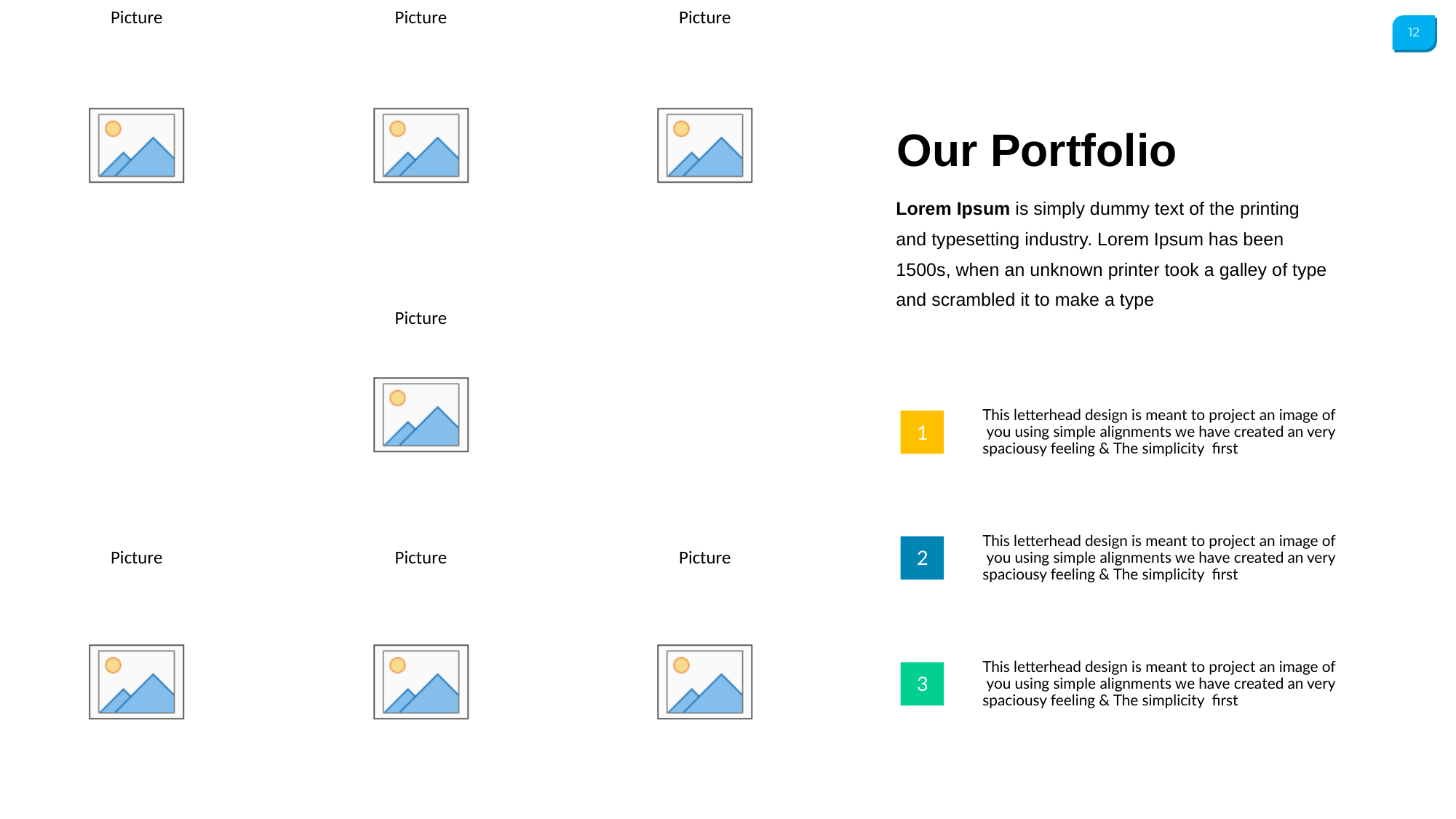

Our Portfolio
Lorem Ipsum is simply dummy text of the printing and typesetting industry. Lorem Ipsum has been 1500s, when an unknown printer took a galley of type and scrambled it to make a type

This letterhead design is meant to project an image of
 you using simple alignments we have created an very spaciousy feeling & The simplicity  first

1
This letterhead design is meant to project an image of
 you using simple alignments we have created an very spaciousy feeling & The simplicity  first

2

This letterhead design is meant to project an image of
 you using simple alignments we have created an very spaciousy feeling & The simplicity  first

3